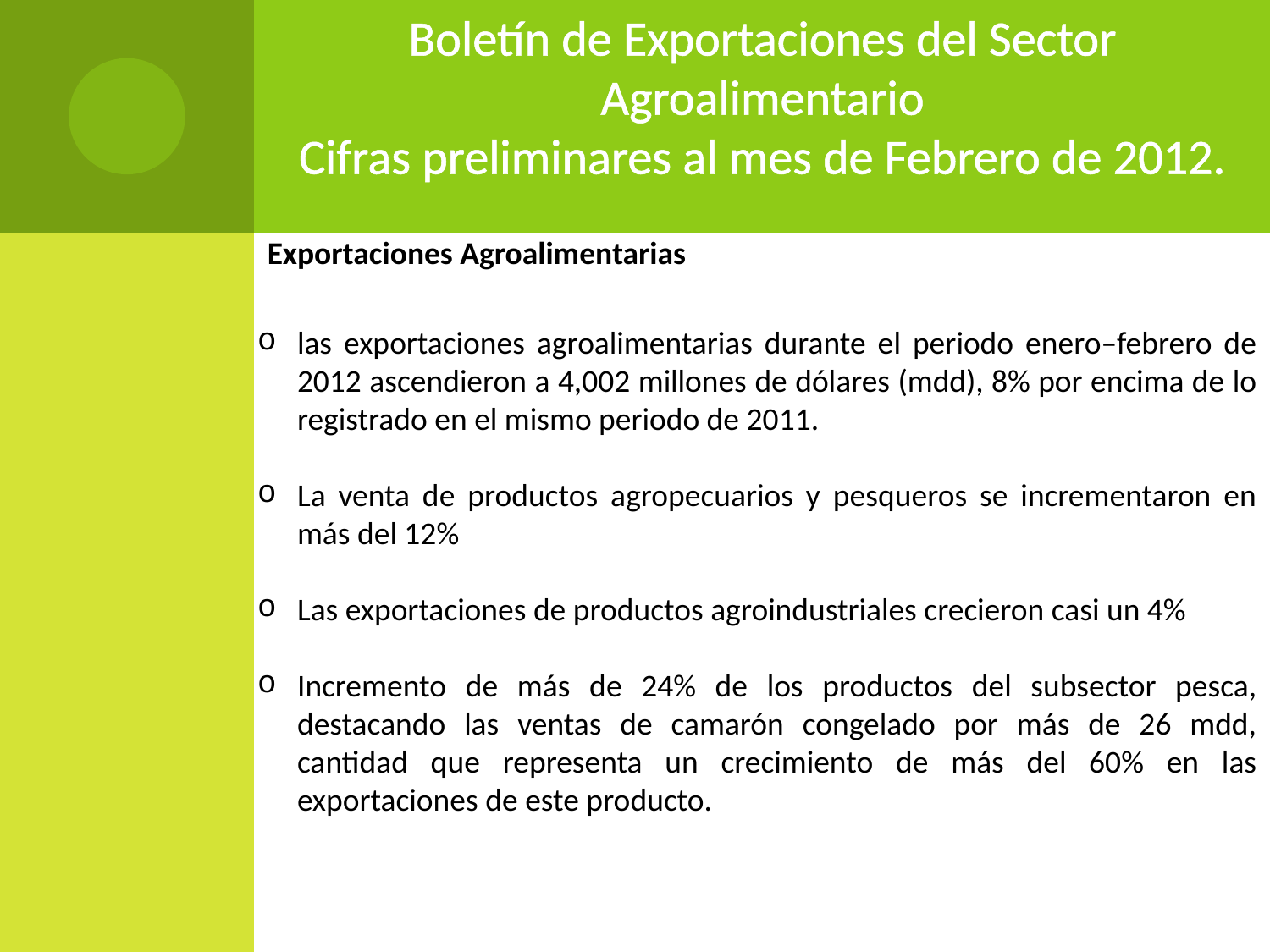

Boletín de Exportaciones del Sector Agroalimentario
Cifras preliminares al mes de Febrero de 2012.
Exportaciones Agroalimentarias
las exportaciones agroalimentarias durante el periodo enero–febrero de 2012 ascendieron a 4,002 millones de dólares (mdd), 8% por encima de lo registrado en el mismo periodo de 2011.

La venta de productos agropecuarios y pesqueros se incrementaron en más del 12%

Las exportaciones de productos agroindustriales crecieron casi un 4%

Incremento de más de 24% de los productos del subsector pesca, destacando las ventas de camarón congelado por más de 26 mdd, cantidad que representa un crecimiento de más del 60% en las exportaciones de este producto.